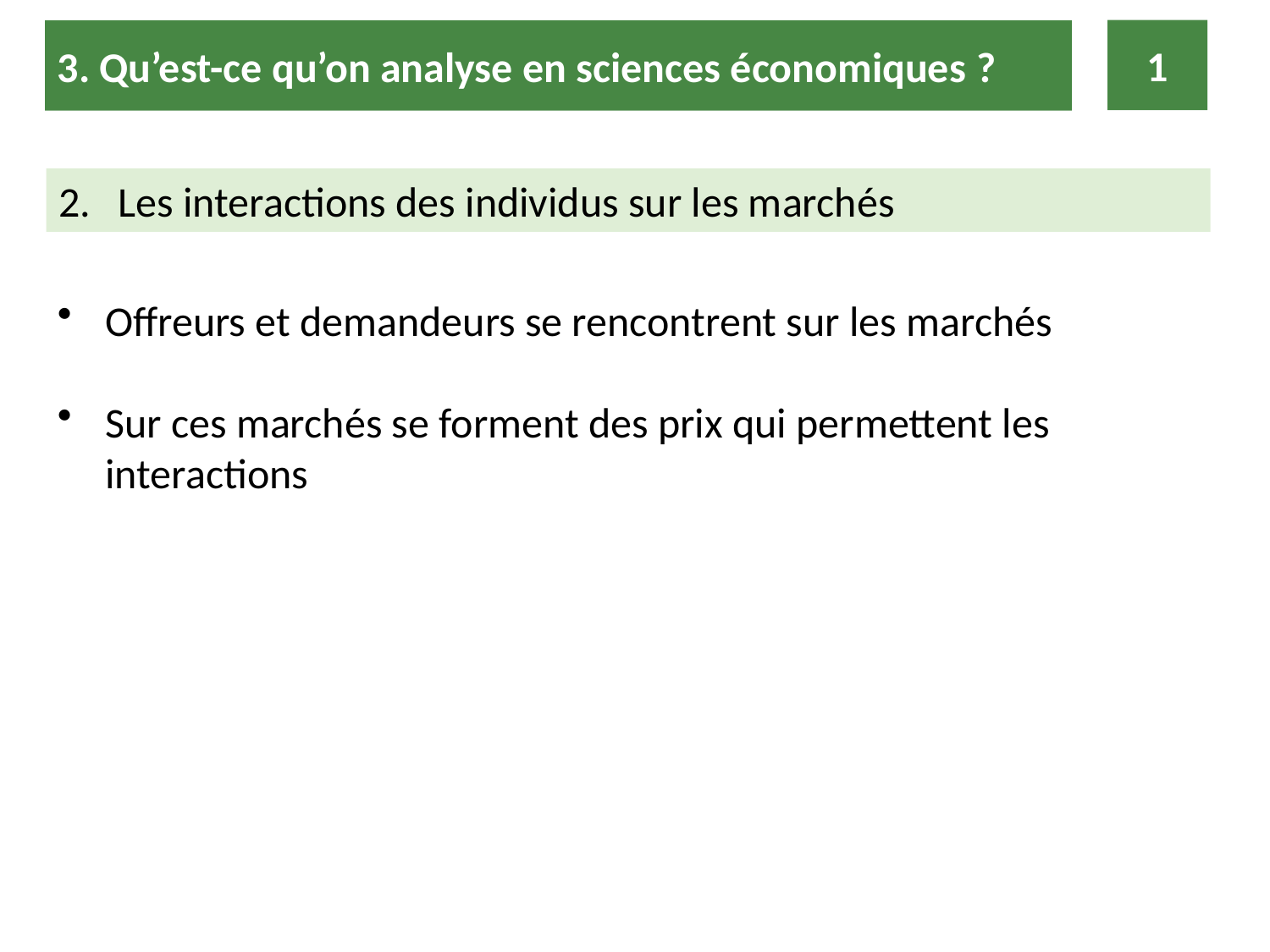

1
3. Qu’est-ce qu’on analyse en sciences économiques ?

2.	 Les interactions des individus sur les marchés
Offreurs et demandeurs se rencontrent sur les marchés

Sur ces marchés se forment des prix qui permettent les interactions